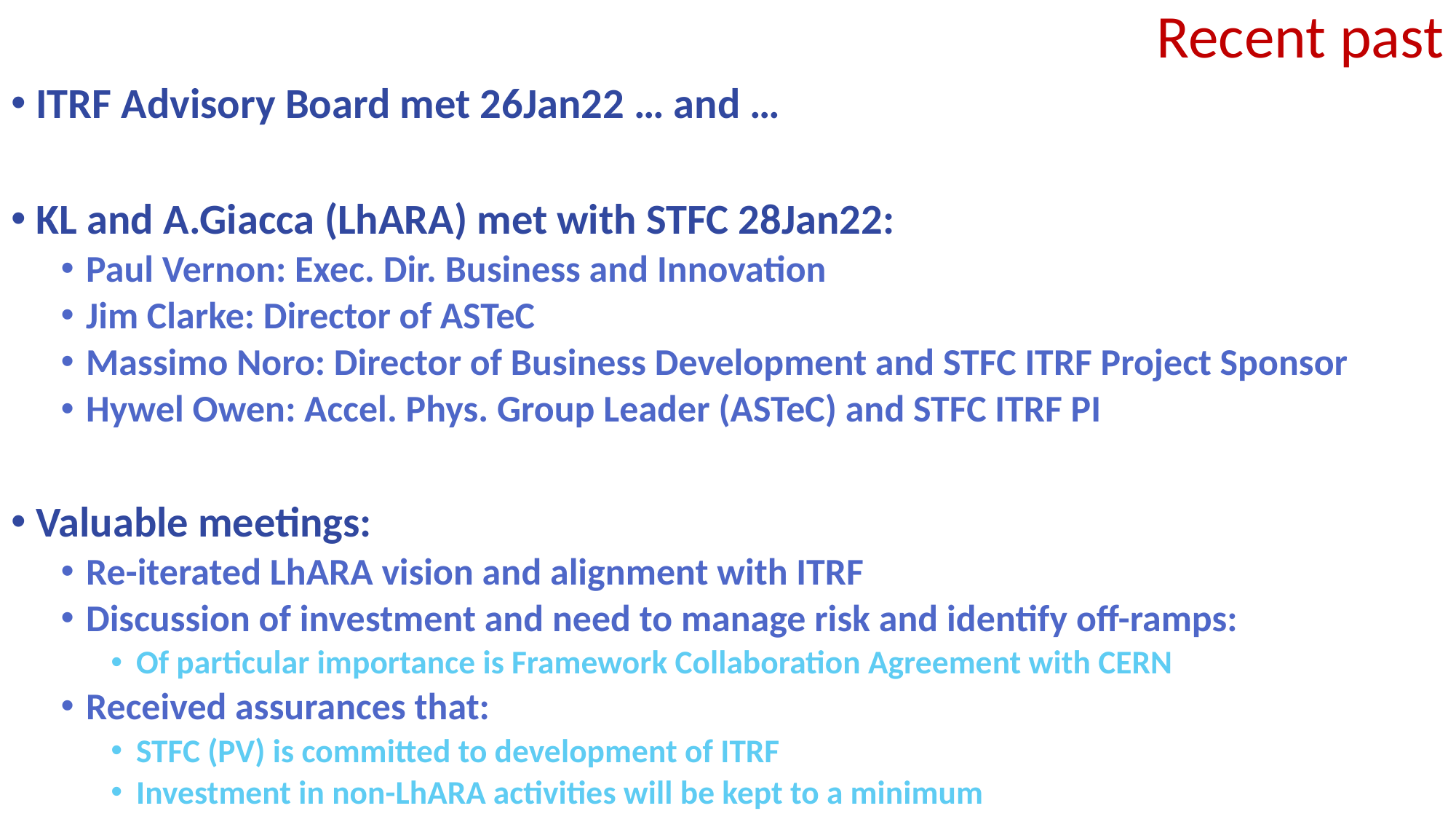

# Recent past
ITRF Advisory Board met 26Jan22 … and …

KL and A.Giacca (LhARA) met with STFC 28Jan22:
Paul Vernon: Exec. Dir. Business and Innovation
Jim Clarke: Director of ASTeC
Massimo Noro: Director of Business Development and STFC ITRF Project Sponsor
Hywel Owen: Accel. Phys. Group Leader (ASTeC) and STFC ITRF PI

Valuable meetings:
Re-iterated LhARA vision and alignment with ITRF
Discussion of investment and need to manage risk and identify off-ramps:
Of particular importance is Framework Collaboration Agreement with CERN
Received assurances that:
STFC (PV) is committed to development of ITRF
Investment in non-LhARA activities will be kept to a minimum